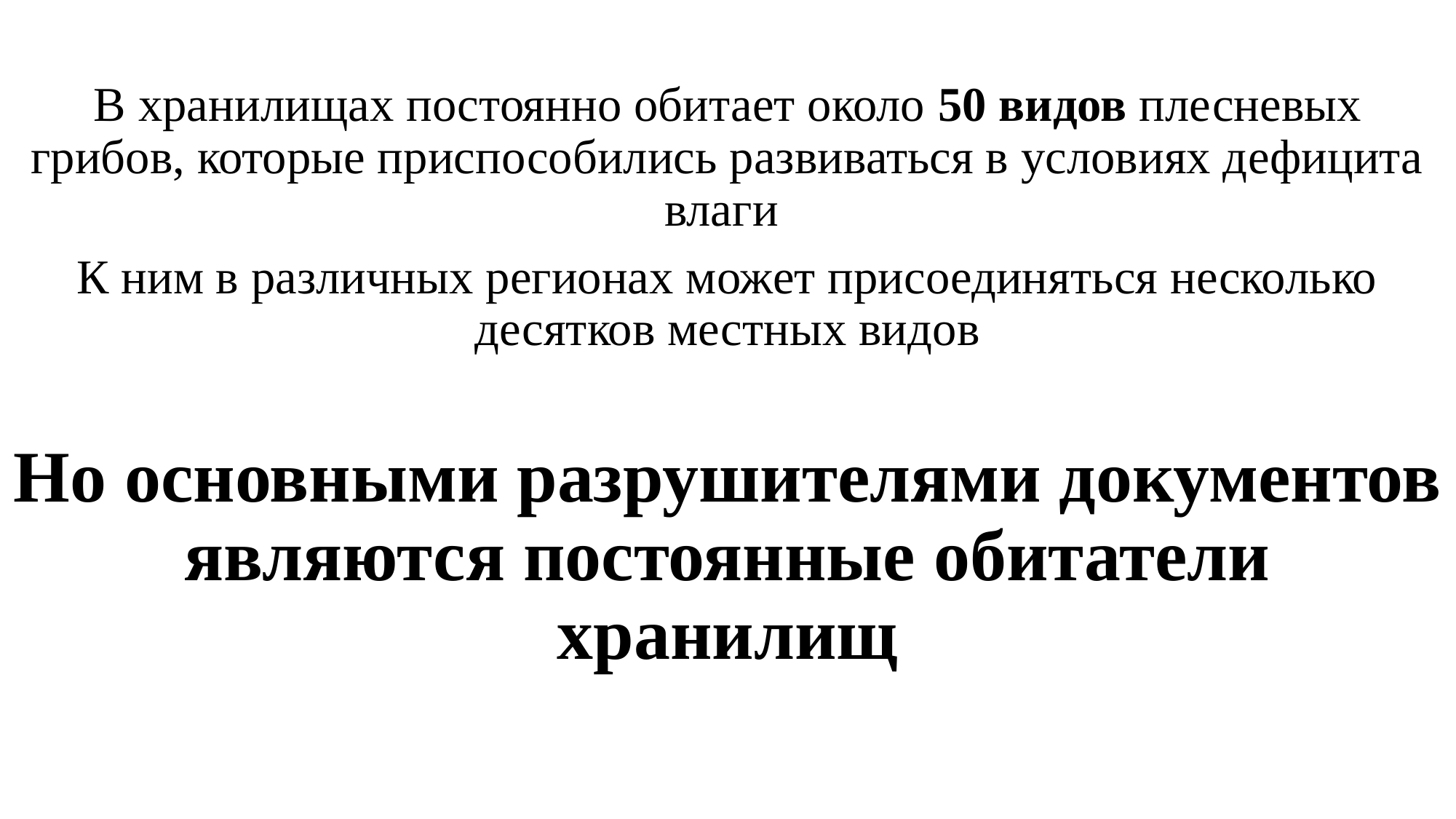

В хранилищах постоянно обитает около 50 видов плесневых грибов, которые приспособились развиваться в условиях дефицита влаги
К ним в различных регионах может присоединяться несколько десятков местных видов

Но основными разрушителями документов являются постоянные обитатели хранилищ